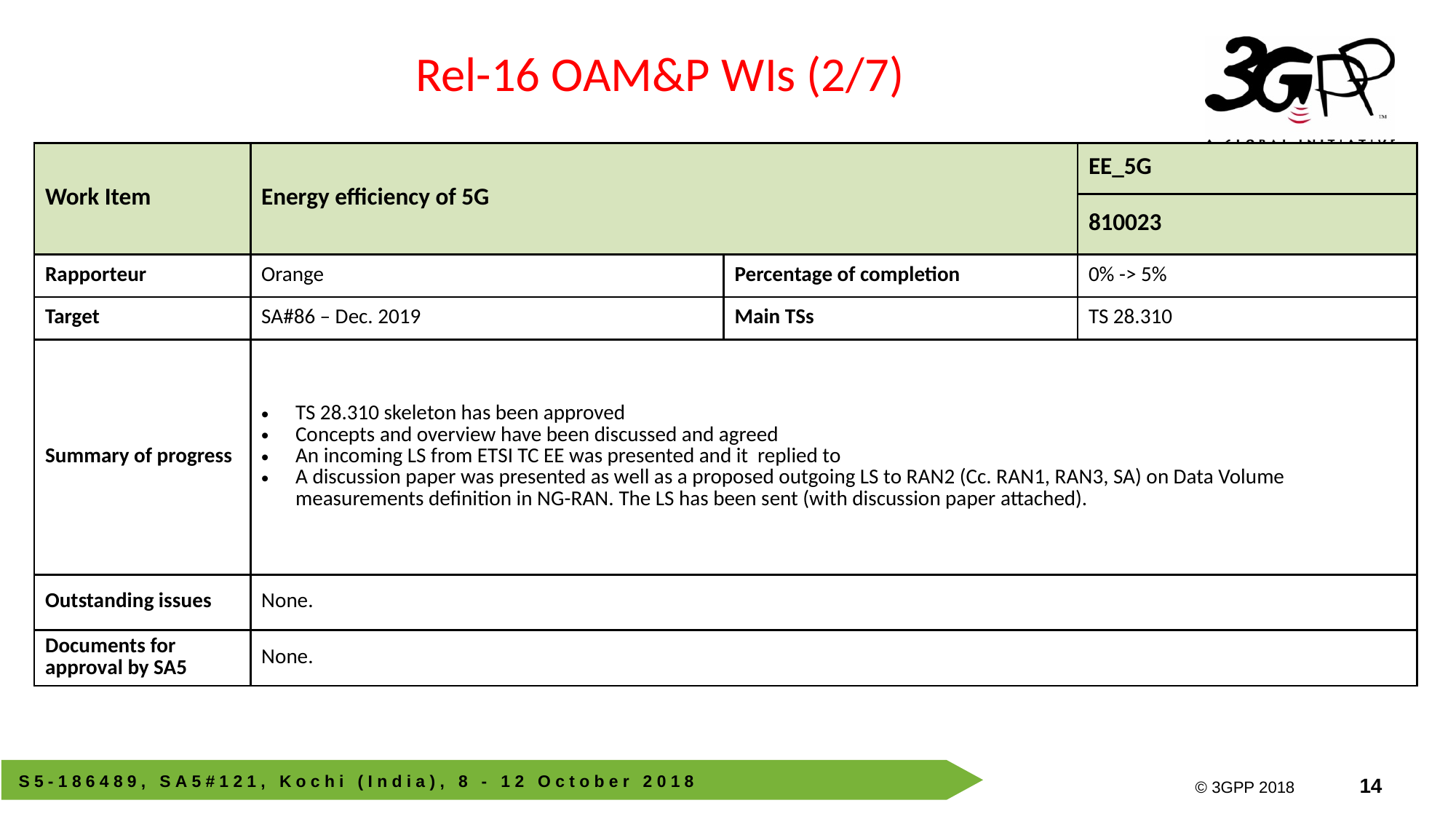

Rel-16 OAM&P WIs (2/7)
| Work Item | Energy efficiency of 5G |  | EE\_5G |
| --- | --- | --- | --- |
|  |  |  | 810023 |
| Rapporteur | Orange | Percentage of completion | 0% -> 5% |
| Target | SA#86 – Dec. 2019 | Main TSs | TS 28.310 |
| Summary of progress | TS 28.310 skeleton has been approved Concepts and overview have been discussed and agreed An incoming LS from ETSI TC EE was presented and it replied to A discussion paper was presented as well as a proposed outgoing LS to RAN2 (Cc. RAN1, RAN3, SA) on Data Volume measurements definition in NG-RAN. The LS has been sent (with discussion paper attached). |  |  |
| Outstanding issues | None. |  |  |
| Documents for approval by SA5 | None. |  |  |